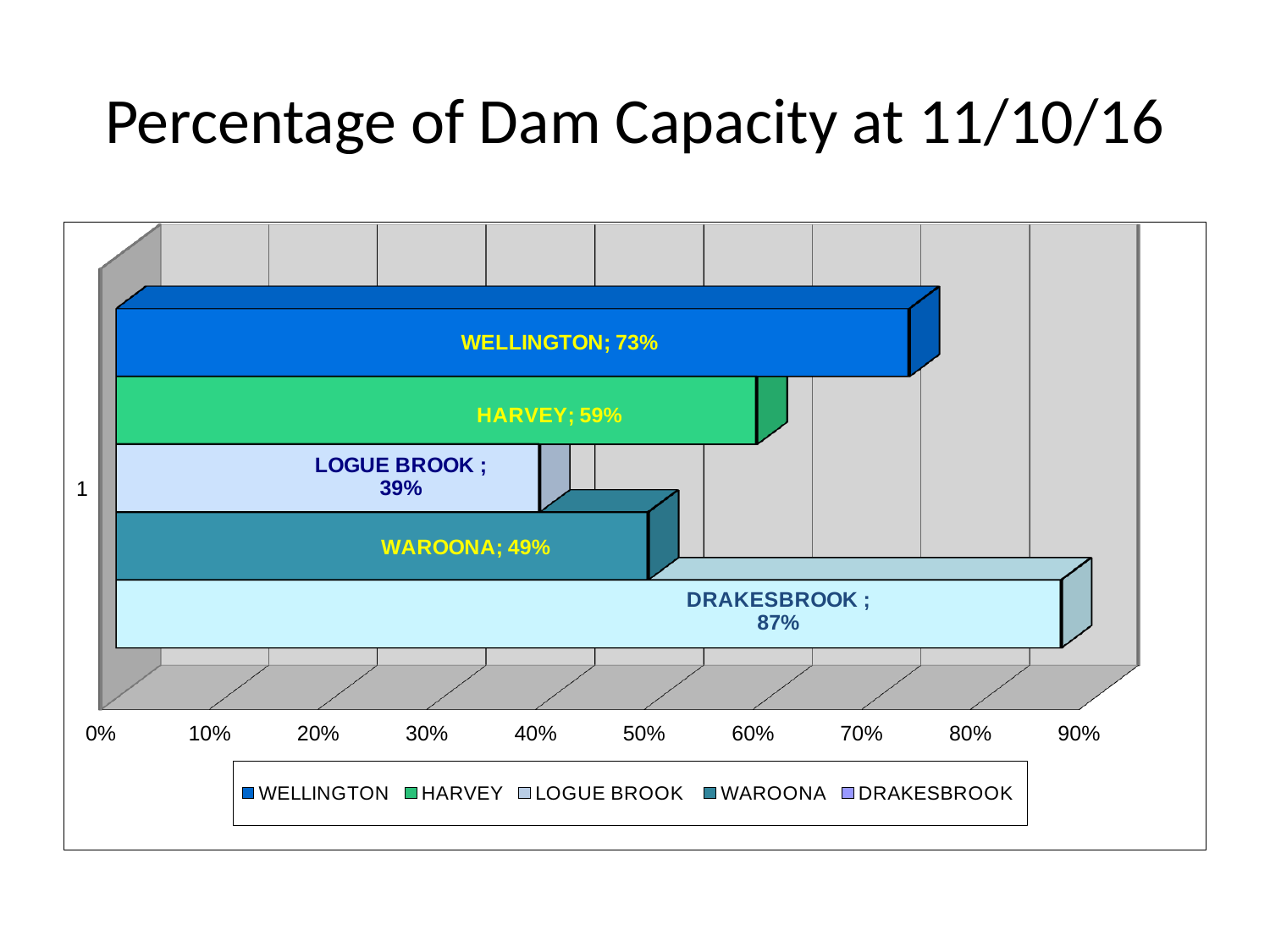

# Percentage of Dam Capacity at 11/10/16

[unsupported chart]